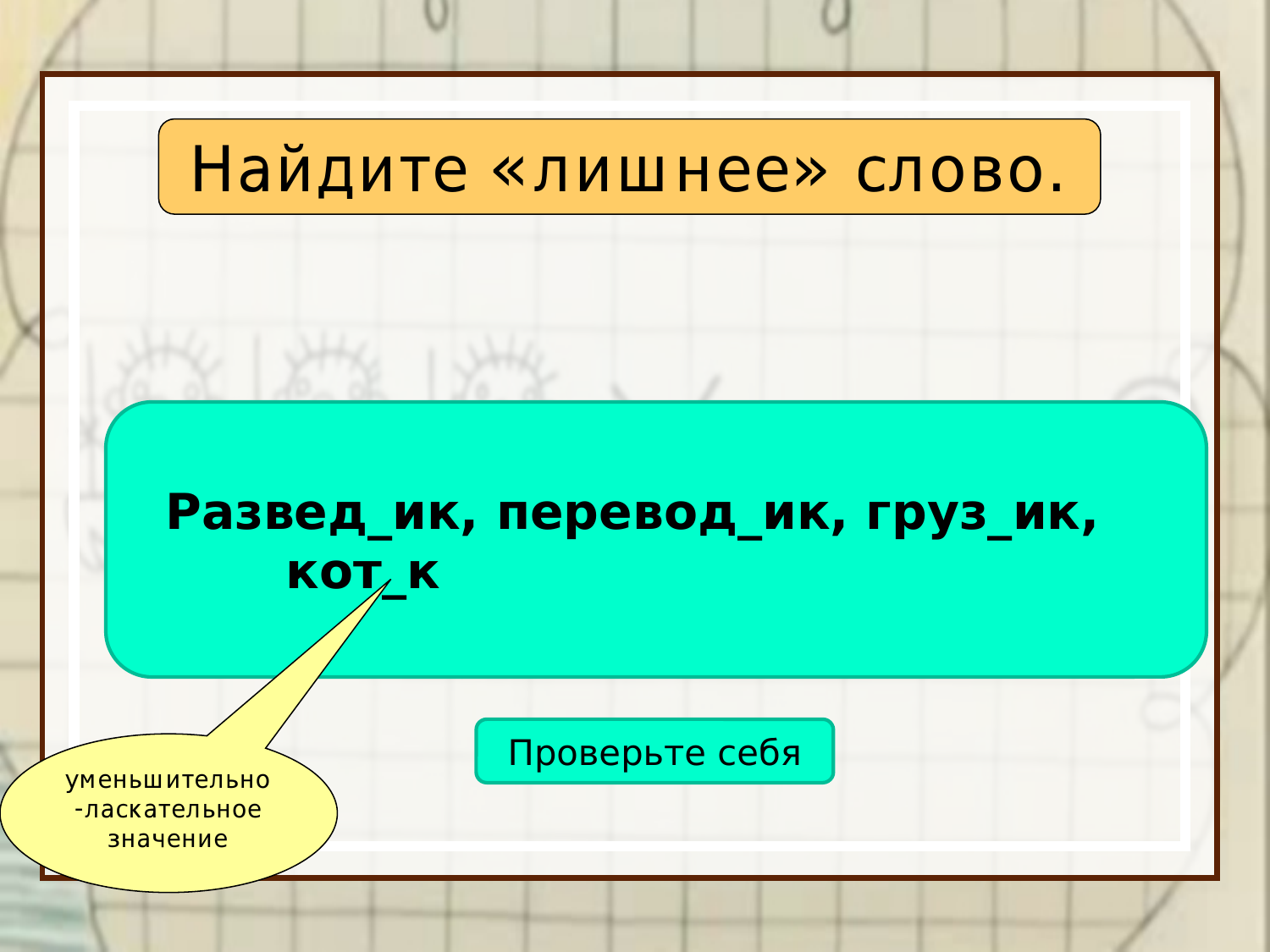

Найдите «лишнее» слово.
   Развед_ик, перевод_ик, груз_ик,
         кот_к
Проверьте себя
уменьшительно-ласкательное значение